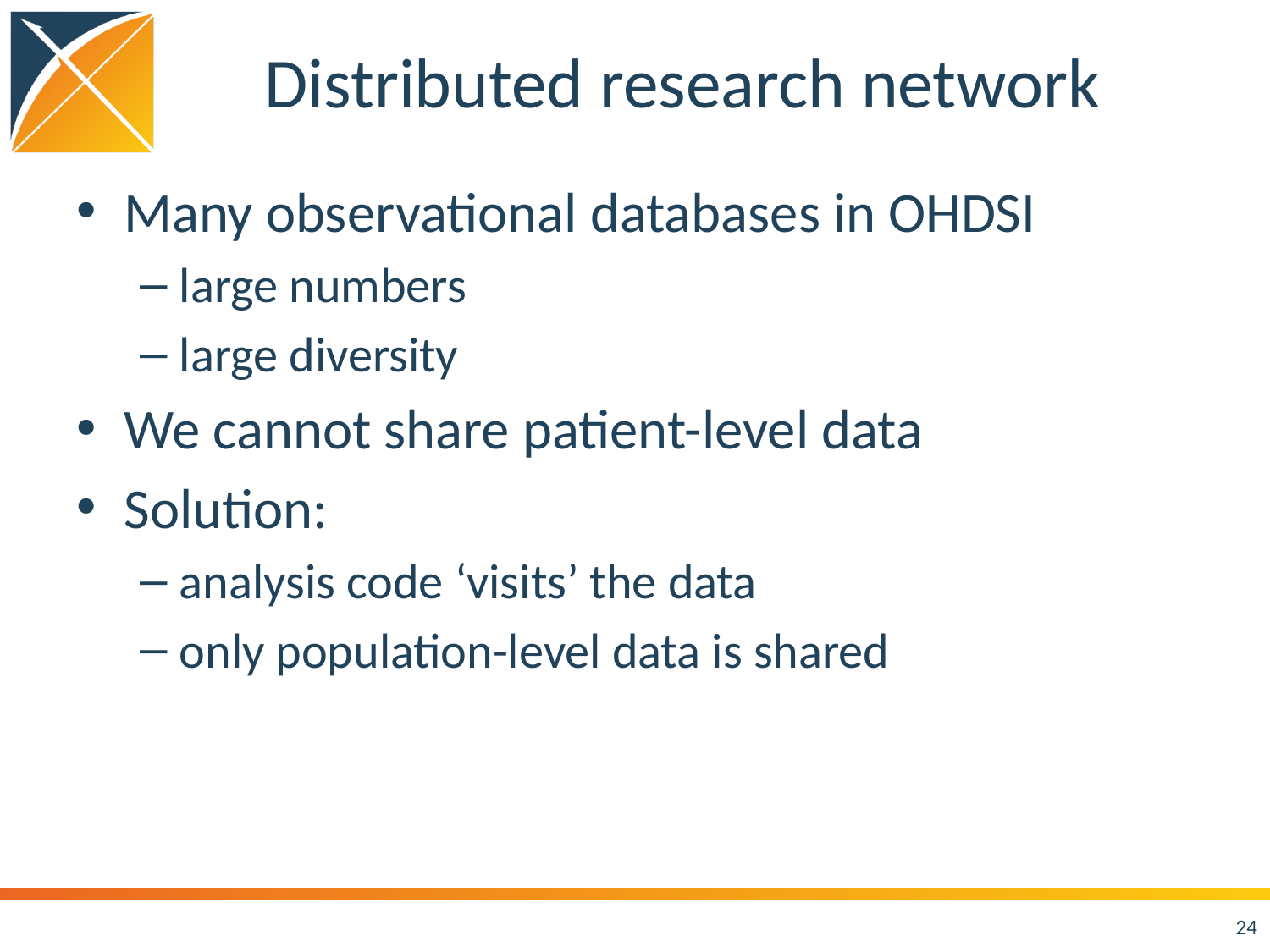

# Distributed research network
Many observational databases in OHDSI
large numbers
large diversity
We cannot share patient-level data
Solution:
analysis code ‘visits’ the data
only population-level data is shared
24